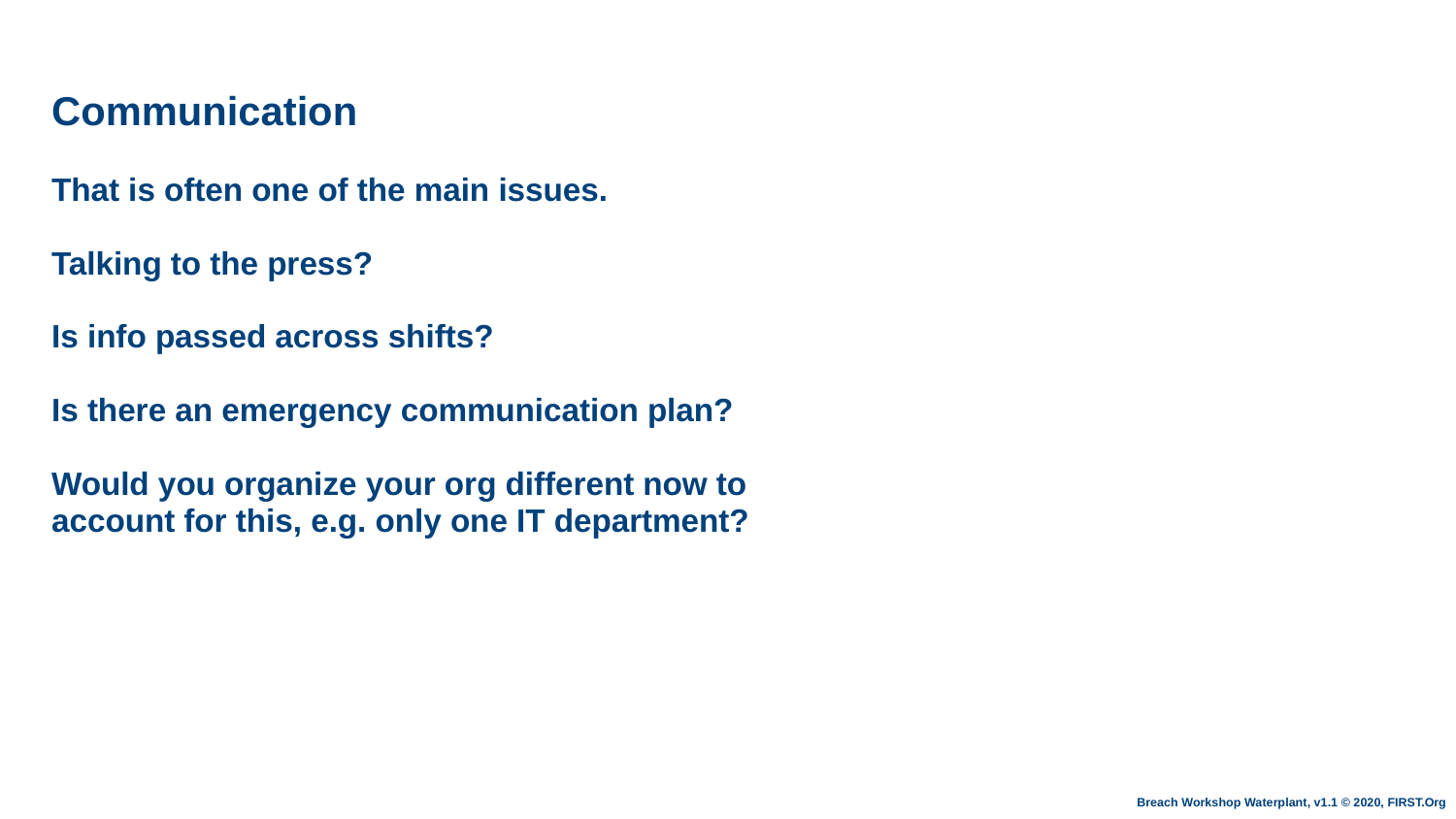

# Communication
That is often one of the main issues.

Talking to the press?

Is info passed across shifts?

Is there an emergency communication plan?

Would you organize your org different now to
account for this, e.g. only one IT department?

Breach Workshop Waterplant, v1.1 © 2020, FIRST.Org